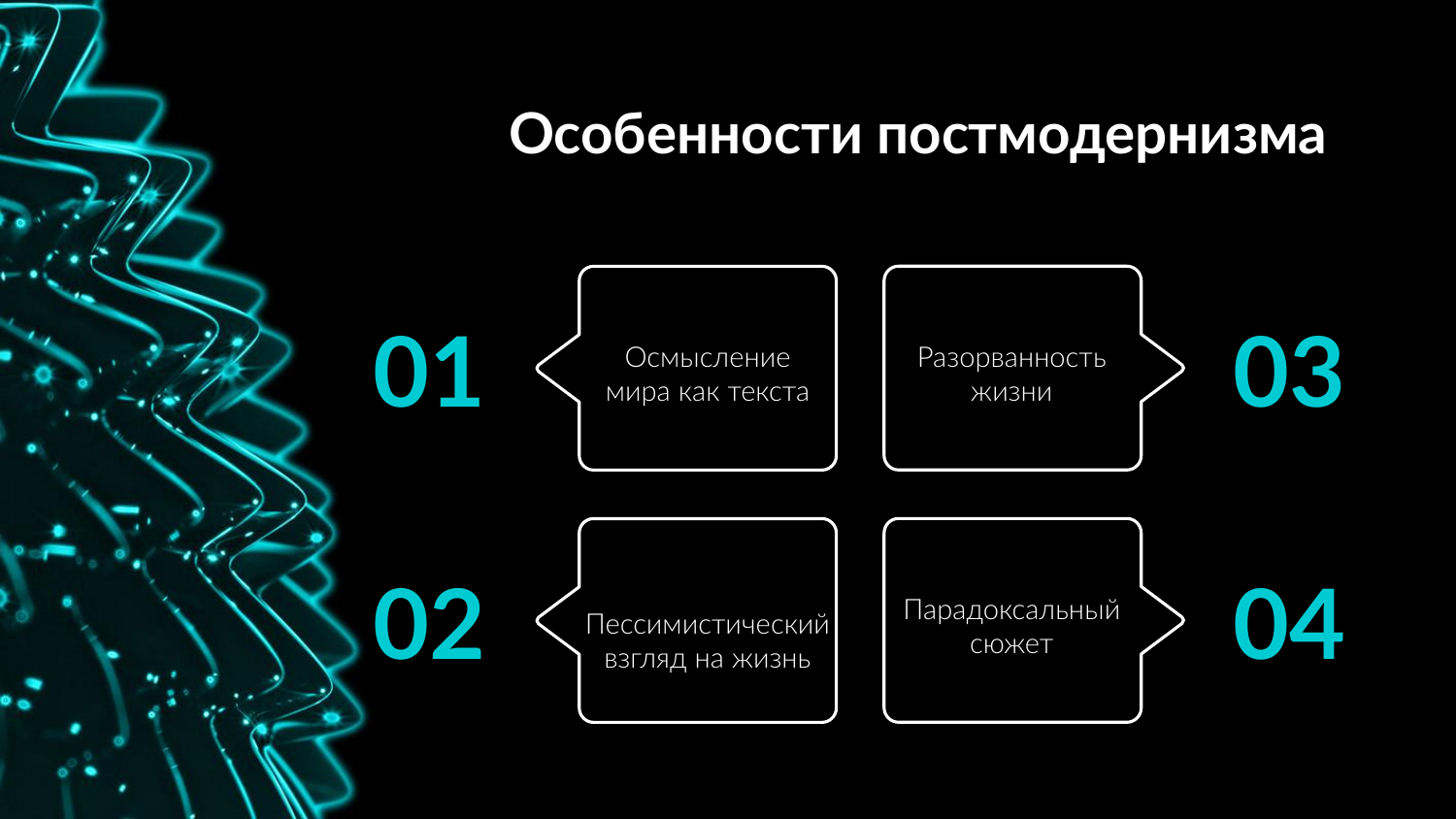

# Особенности постмодернизма

03
01
Осмысление мира как текста

Разорванность жизни

02
04
Парадоксальный сюжет
Пессимистический взгляд на жизнь